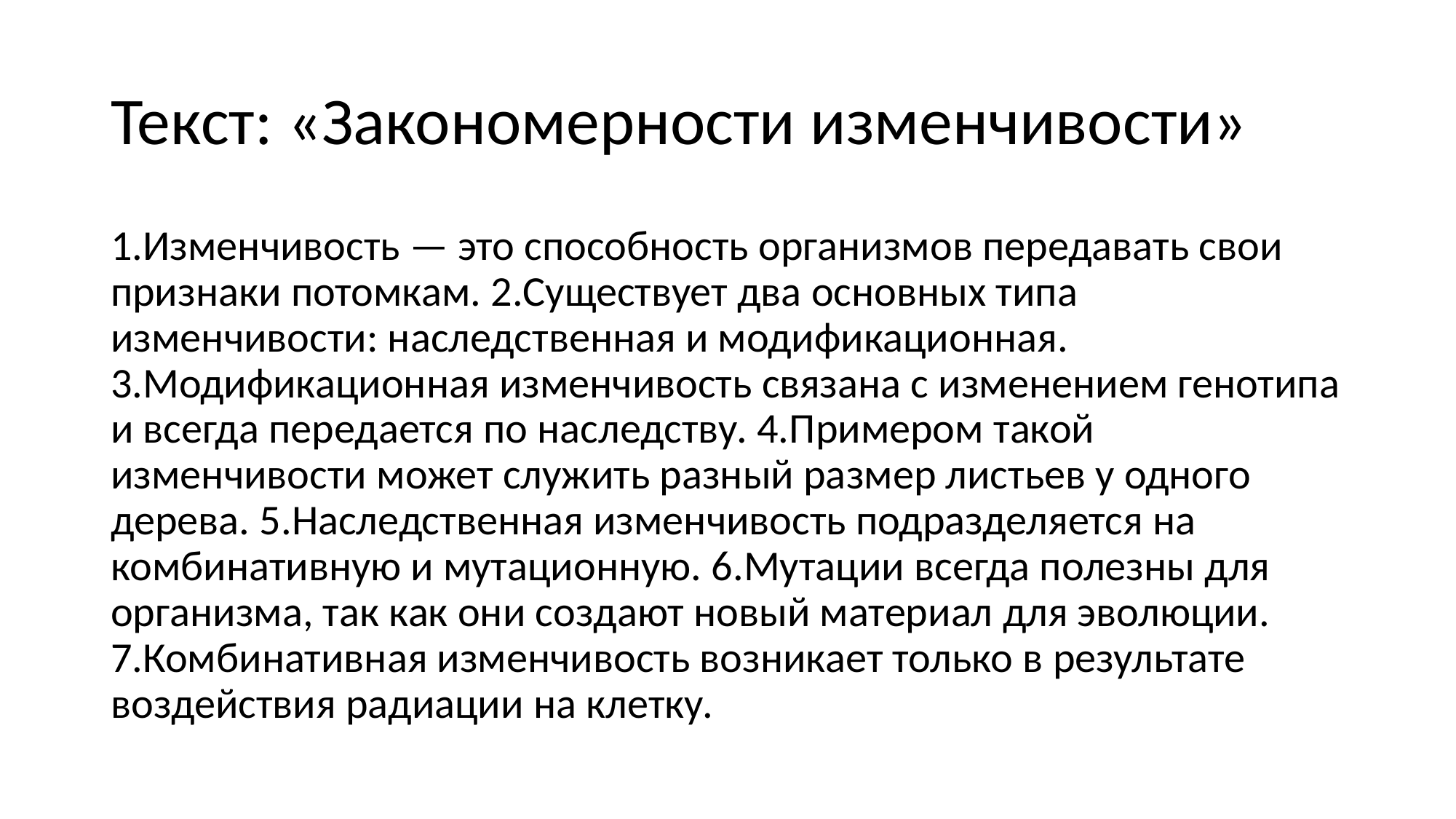

# Текст: «Закономерности изменчивости»
1.Изменчивость — это способность организмов передавать свои признаки потомкам. 2.Существует два основных типа изменчивости: наследственная и модификационная. 3.Модификационная изменчивость связана с изменением генотипа и всегда передается по наследству. 4.Примером такой изменчивости может служить разный размер листьев у одного дерева. 5.Наследственная изменчивость подразделяется на комбинативную и мутационную. 6.Мутации всегда полезны для организма, так как они создают новый материал для эволюции. 7.Комбинативная изменчивость возникает только в результате воздействия радиации на клетку.